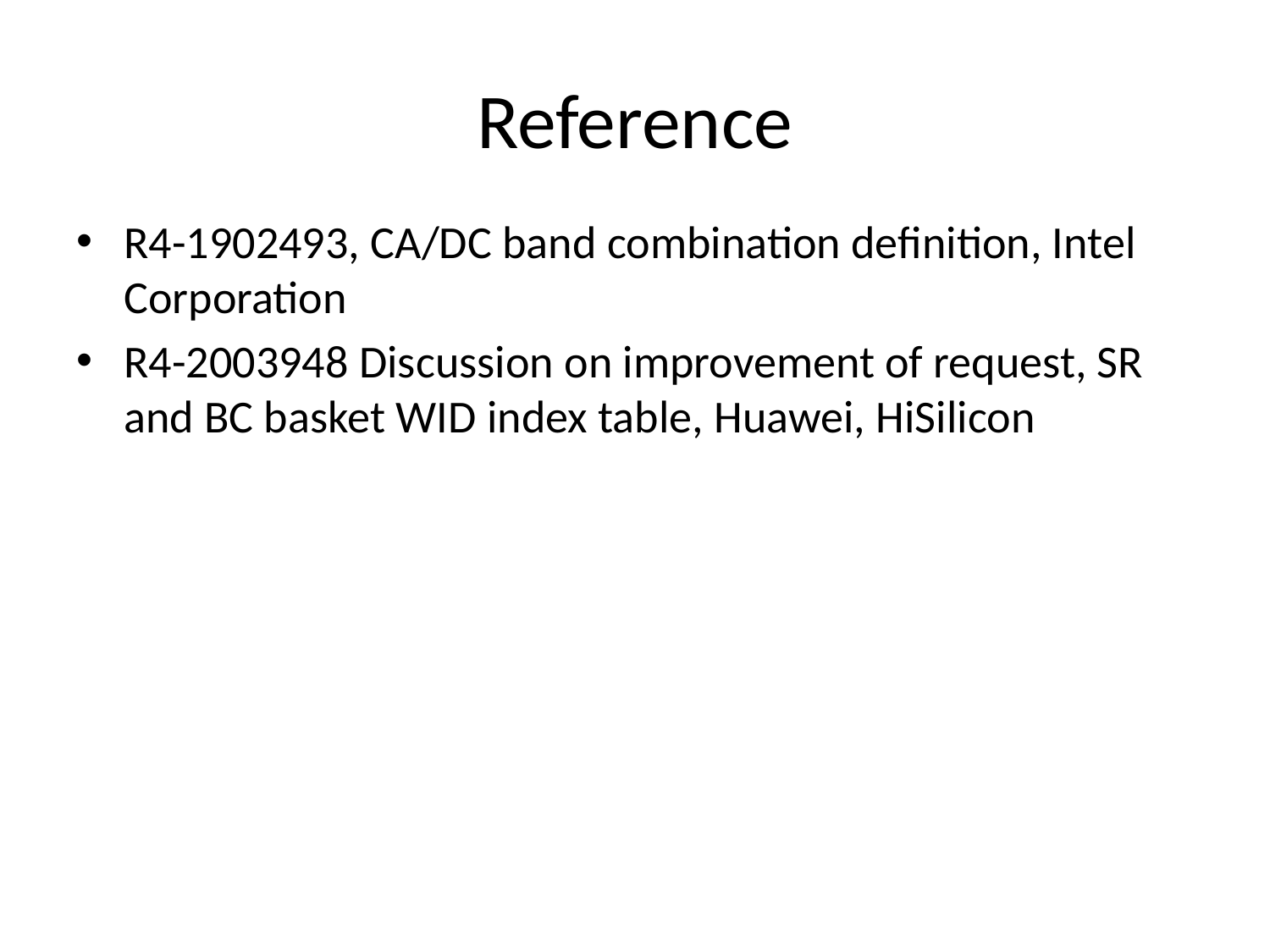

# Reference
R4-1902493, CA/DC band combination definition, Intel Corporation
R4-2003948 Discussion on improvement of request, SR and BC basket WID index table, Huawei, HiSilicon